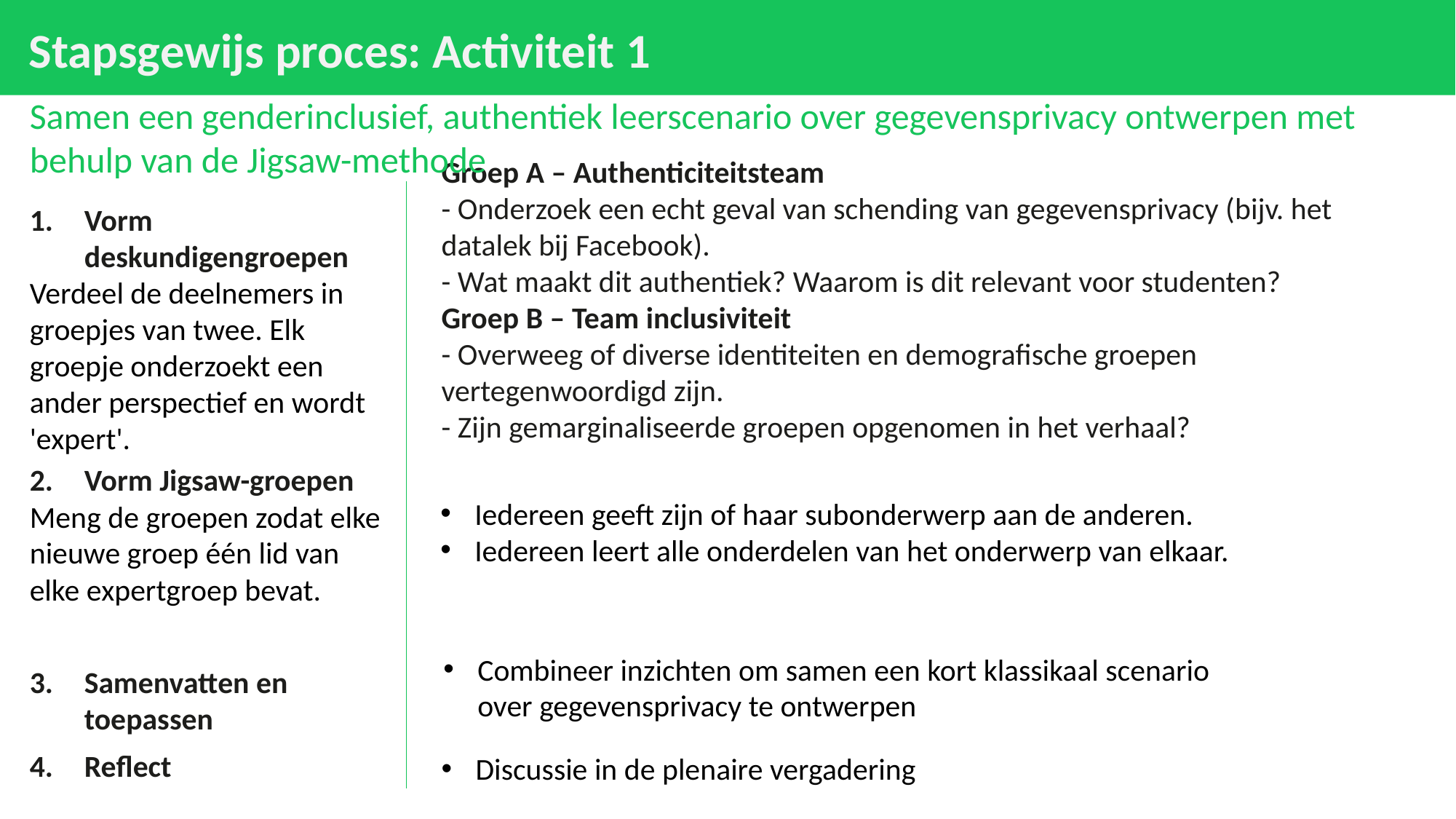

# Stapsgewijs proces: Activiteit 1
Samen een genderinclusief, authentiek leerscenario over gegevensprivacy ontwerpen met behulp van de Jigsaw-methode
Groep A – Authenticiteitsteam
- Onderzoek een echt geval van schending van gegevensprivacy (bijv. het datalek bij Facebook).
- Wat maakt dit authentiek? Waarom is dit relevant voor studenten?
Groep B – Team inclusiviteit
- Overweeg of diverse identiteiten en demografische groepen vertegenwoordigd zijn.
- Zijn gemarginaliseerde groepen opgenomen in het verhaal?
Vorm deskundigengroepen
Verdeel de deelnemers in groepjes van twee. Elk groepje onderzoekt een ander perspectief en wordt 'expert'.
Vorm Jigsaw-groepen
Meng de groepen zodat elke nieuwe groep één lid van elke expertgroep bevat.
Iedereen geeft zijn of haar subonderwerp aan de anderen.
Iedereen leert alle onderdelen van het onderwerp van elkaar.
Combineer inzichten om samen een kort klassikaal scenario over gegevensprivacy te ontwerpen
Samenvatten en toepassen
Reflect
Discussie in de plenaire vergadering